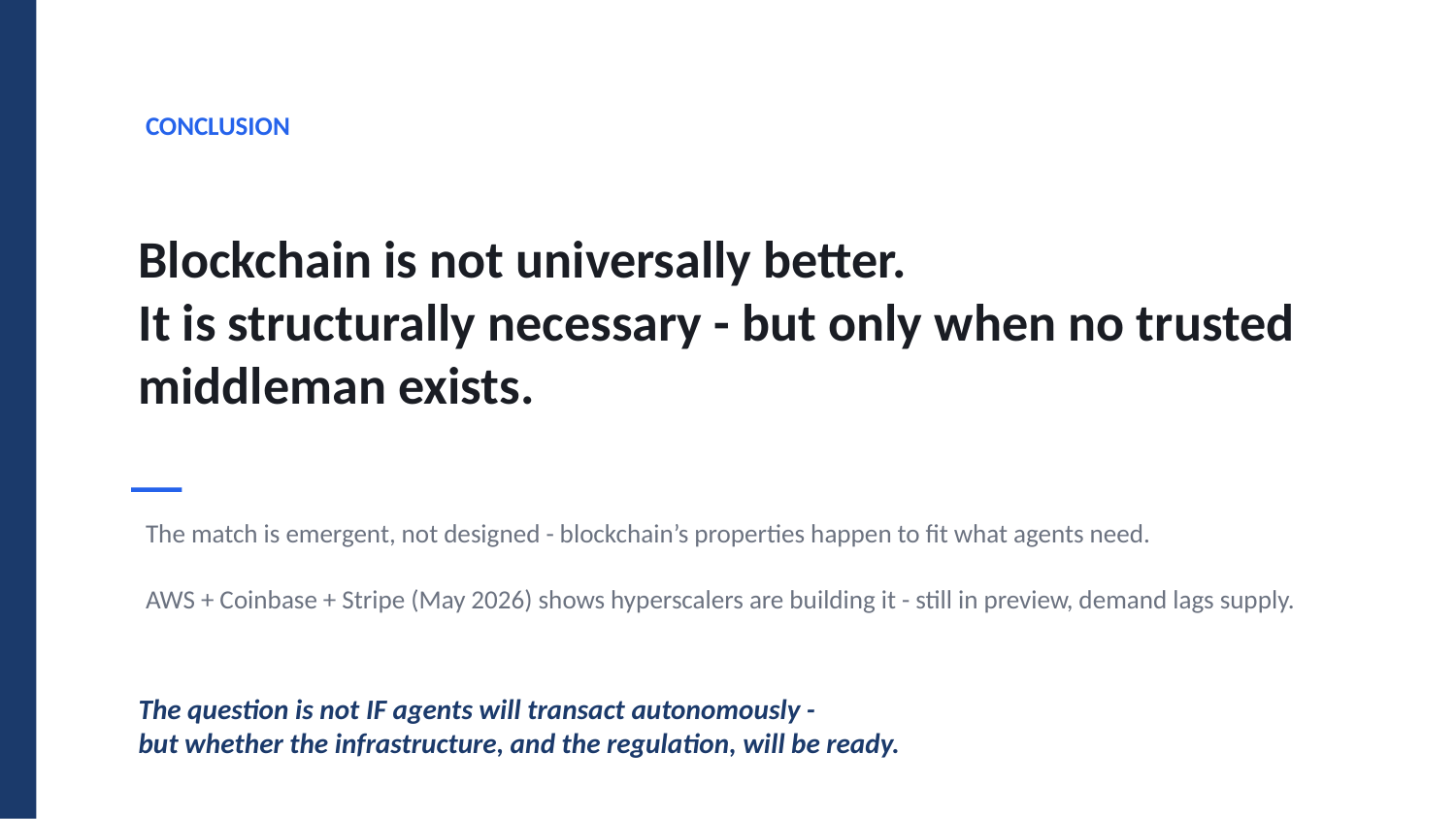

CONCLUSION
Blockchain is not universally better.
It is structurally necessary - but only when no trusted middleman exists.

The match is emergent, not designed - blockchain’s properties happen to fit what agents need.
AWS + Coinbase + Stripe (May 2026) shows hyperscalers are building it - still in preview, demand lags supply.
The question is not IF agents will transact autonomously -
but whether the infrastructure, and the regulation, will be ready.